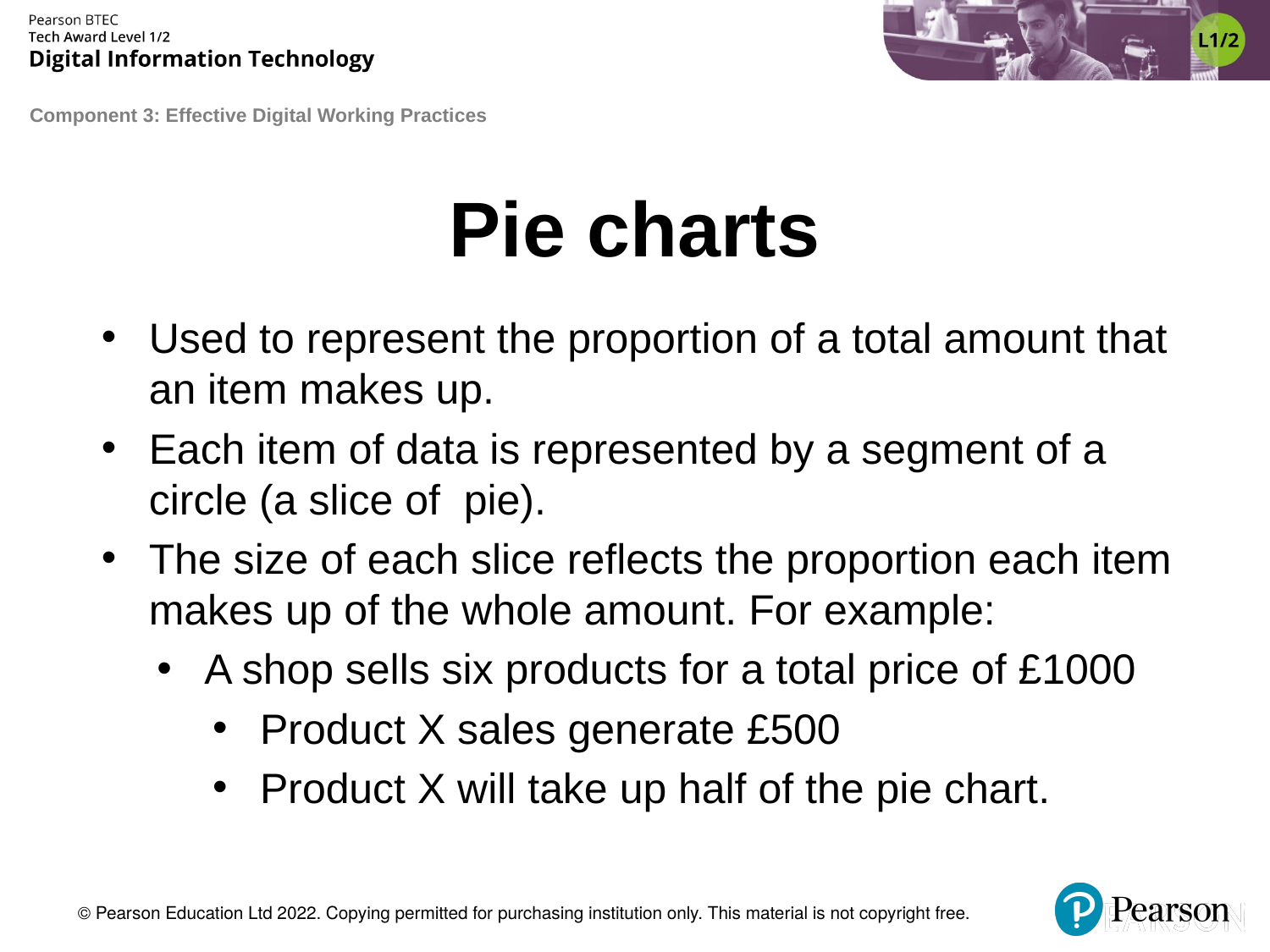

# Pie charts
Used to represent the proportion of a total amount that an item makes up.
Each item of data is represented by a segment of a circle (a slice of  pie).
The size of each slice reflects the proportion each item makes up of the whole amount. For example:
A shop sells six products for a total price of £1000
Product X sales generate £500
Product X will take up half of the pie chart.
© Pearson Education Ltd 2022. Copying permitted for purchasing institution only. This material is not copyright free.